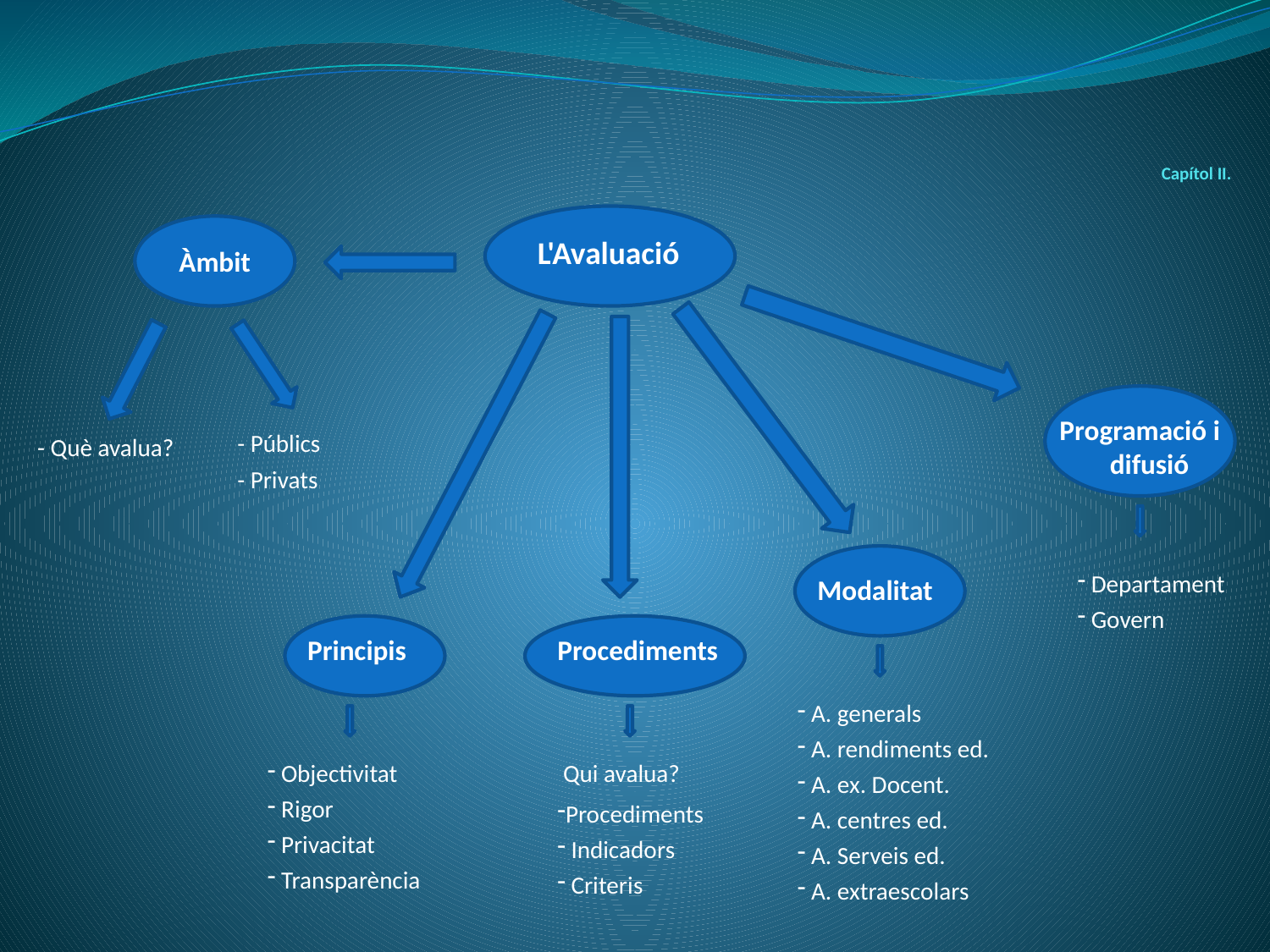

# Capítol II.

Àmbit

L'Avaluació

Programació i    difusió
- Públics
- Privats
- Què avalua?

 Departament
 Govern
Modalitat

Principis
Procediments

 A. generals
 A. rendiments ed.
 A. ex. Docent.
 A. centres ed.
 A. Serveis ed.
 A. extraescolars

 Objectivitat
 Rigor
 Privacitat
 Transparència
 Qui avalua?
Procediments
 Indicadors
 Criteris